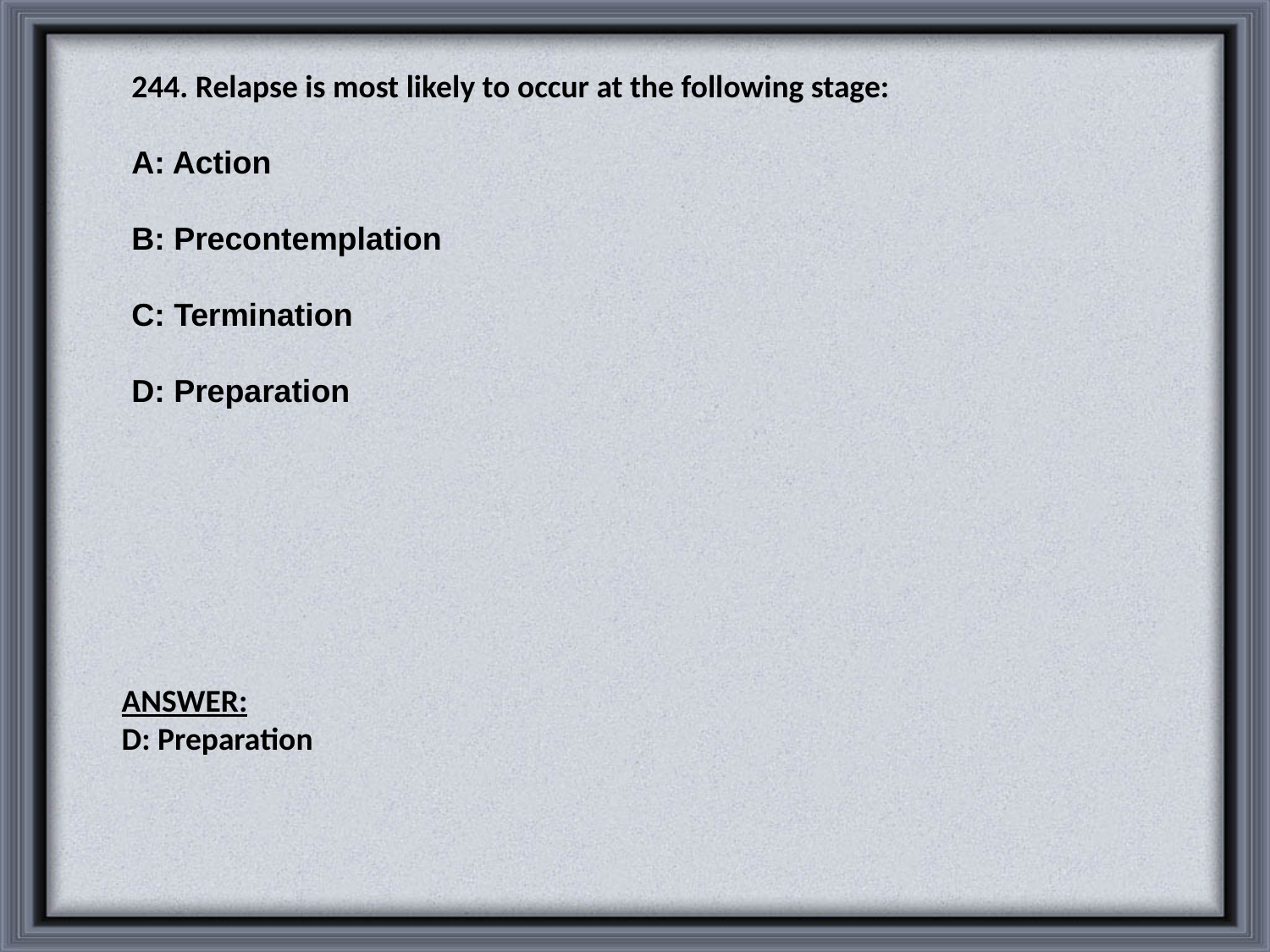

244. Relapse is most likely to occur at the following stage:

A: Action

B: Precontemplation

C: Termination

D: Preparation

ANSWER:
D: Preparation